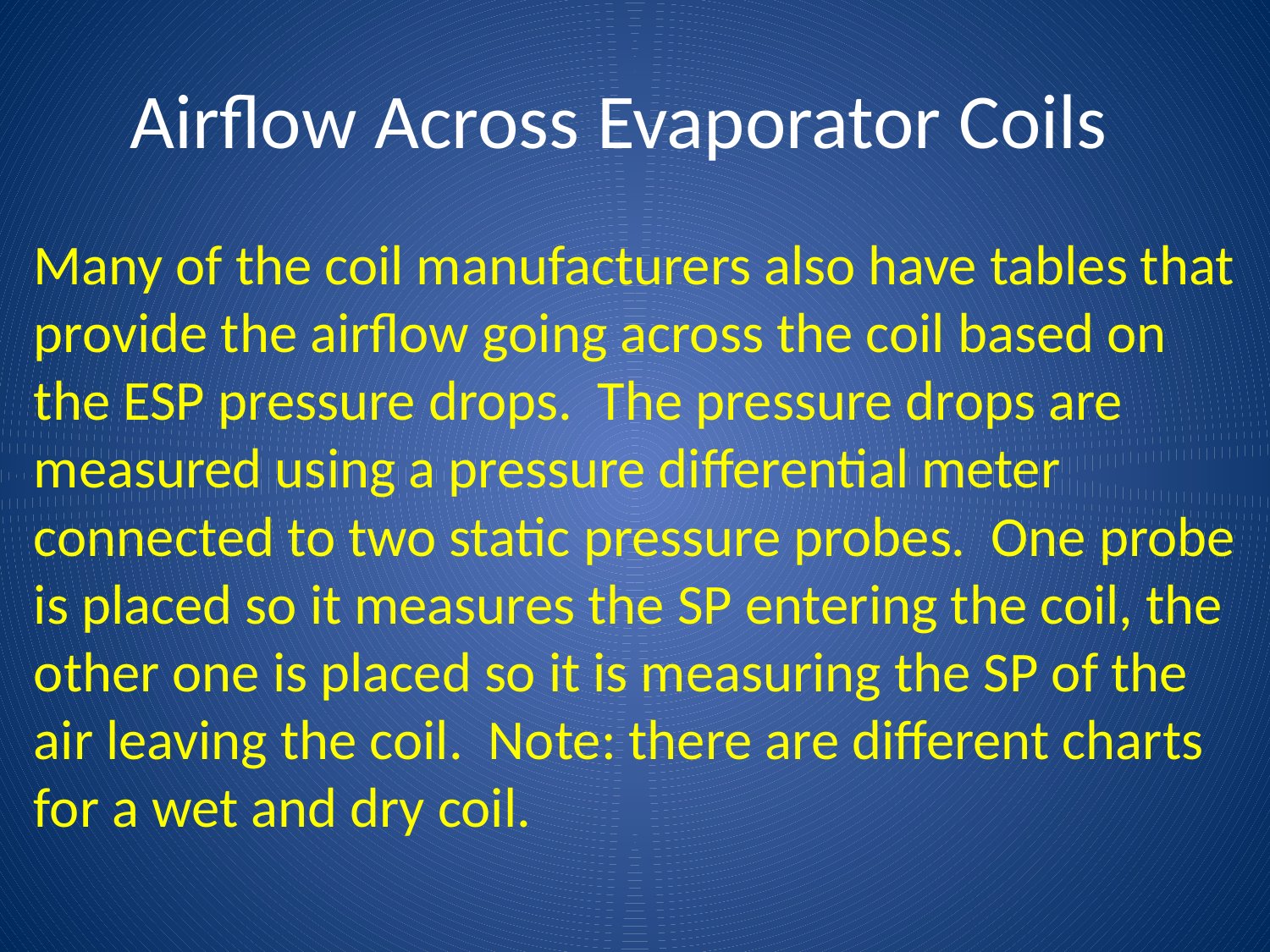

# Airflow Across Evaporator Coils
Many of the coil manufacturers also have tables that provide the airflow going across the coil based on the ESP pressure drops.  The pressure drops are measured using a pressure differential meter connected to two static pressure probes.  One probe is placed so it measures the SP entering the coil, the other one is placed so it is measuring the SP of the air leaving the coil.  Note: there are different charts for a wet and dry coil.